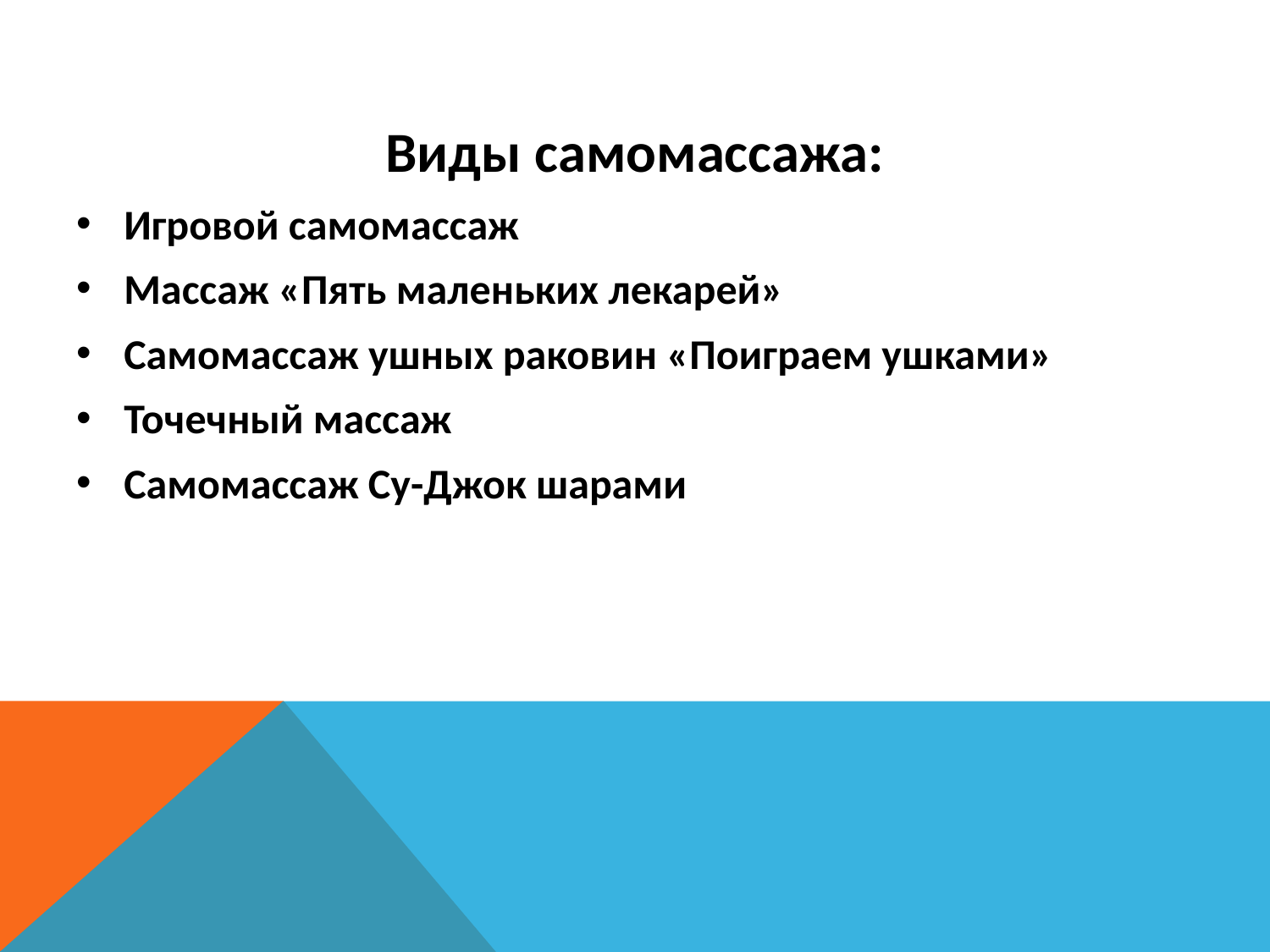

Виды самомассажа:
Игровой самомассаж
Массаж «Пять маленьких лекарей»
Самомассаж ушных раковин «Поиграем ушками»
Точечный массаж
Самомассаж Су-Джок шарами